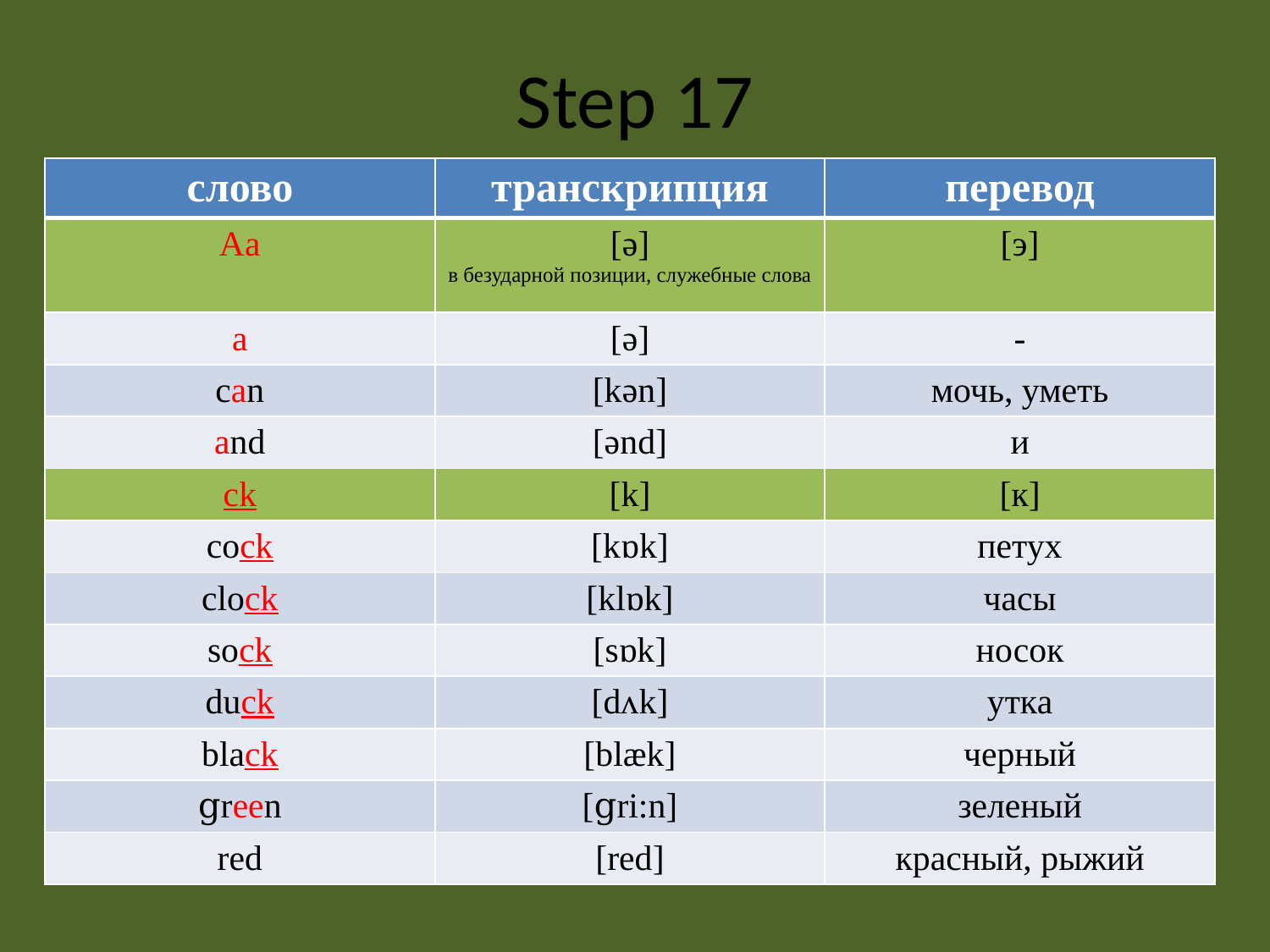

# Step 17
| слово | транскрипция | перевод |
| --- | --- | --- |
| Aa | [ǝ] в безударной позиции, служебные слова | [э] |
| a | [ǝ] | - |
| can | [kǝn] | мочь, уметь |
| and | [ǝnd] | и |
| ck | [k] | [к] |
| cock | [kɒk] | петух |
| clock | [klɒk] | часы |
| sock | [sɒk] | носок |
| duck | [dʌk] | утка |
| black | [blæk] | черный |
| ցreen | [ցri:n] | зеленый |
| red | [red] | красный, рыжий |